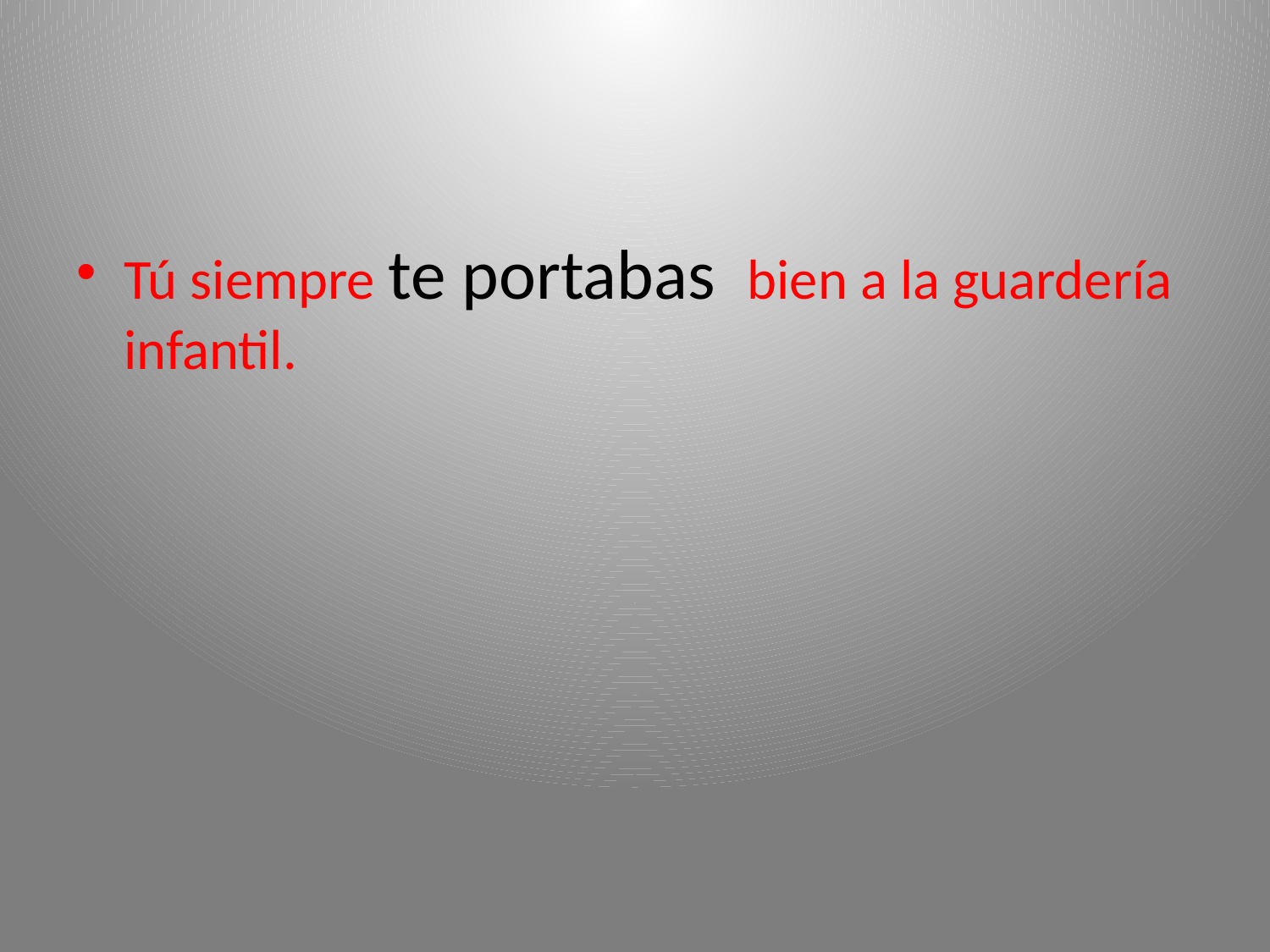

#
Tú siempre te portabas  bien a la guardería infantil.